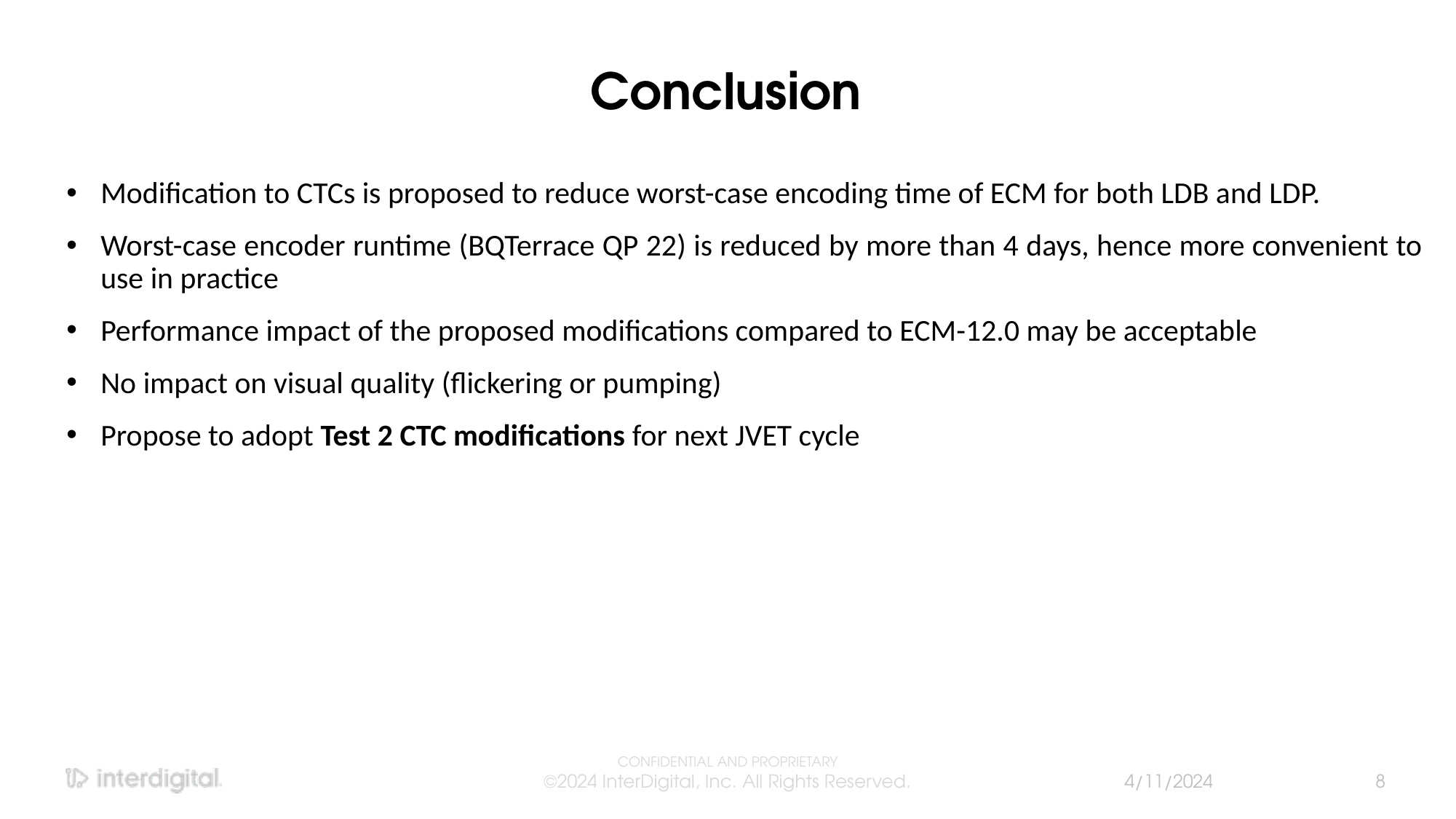

# Conclusion
Modification to CTCs is proposed to reduce worst-case encoding time of ECM for both LDB and LDP.
Worst-case encoder runtime (BQTerrace QP 22) is reduced by more than 4 days, hence more convenient to use in practice
Performance impact of the proposed modifications compared to ECM-12.0 may be acceptable
No impact on visual quality (flickering or pumping)
Propose to adopt Test 2 CTC modifications for next JVET cycle

CONFIDENTIAL AND PROPRIETARY
©2024 InterDigital, Inc. All Rights Reserved.
4/11/2024
8